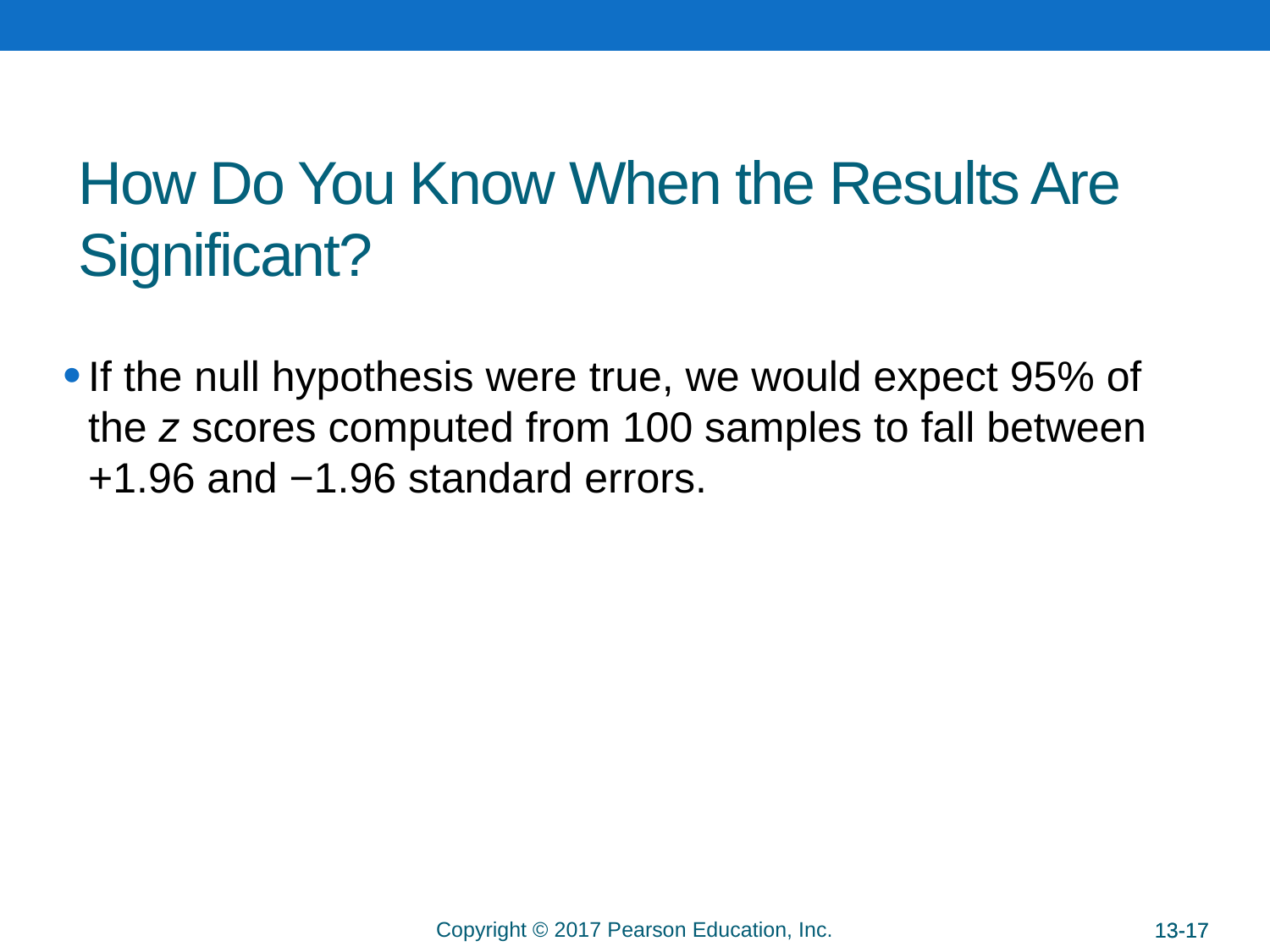

# How Do You Know When the Results Are Significant?
If the null hypothesis were true, we would expect 95% of the z scores computed from 100 samples to fall between +1.96 and −1.96 standard errors.